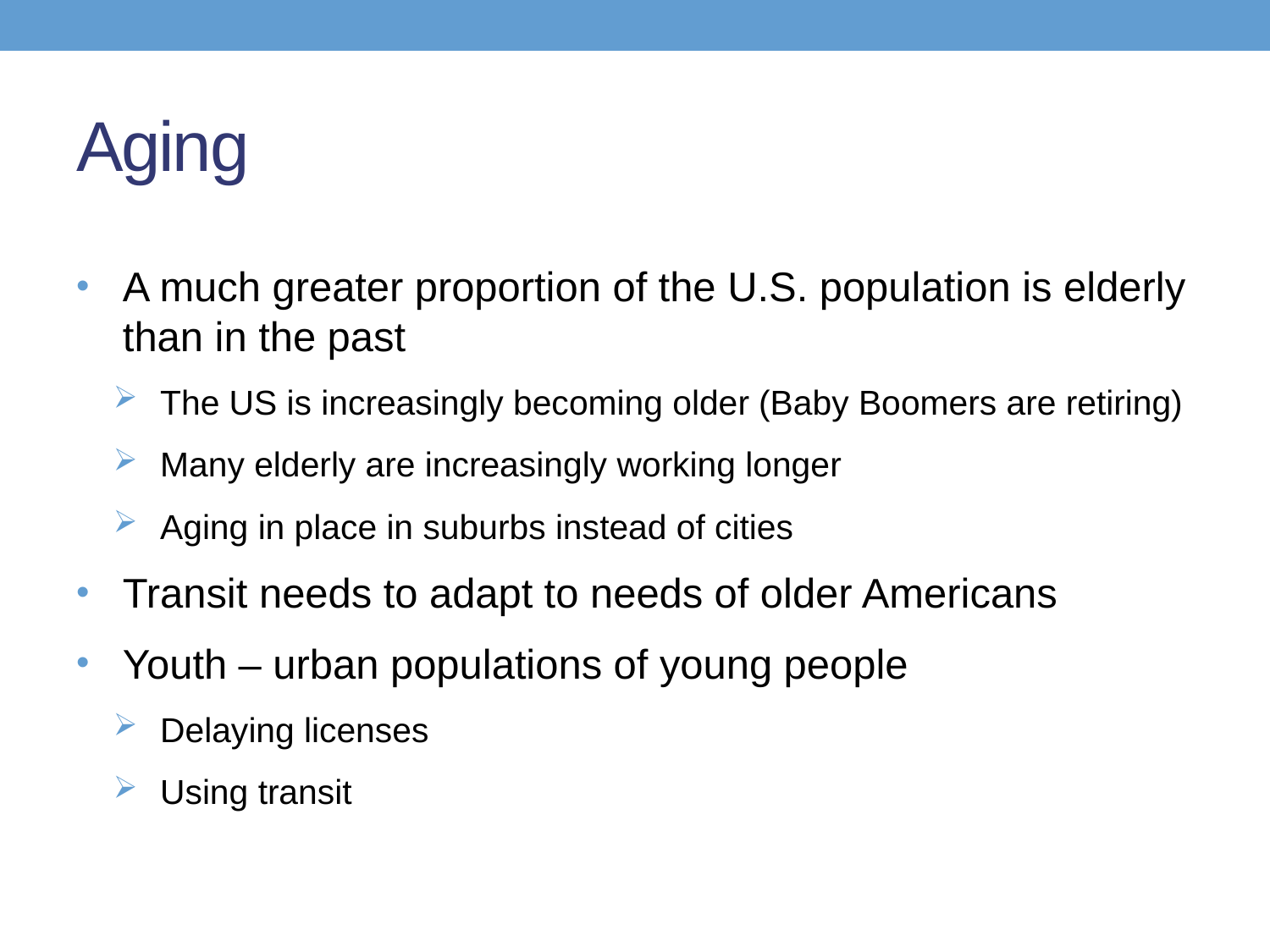

# Aging
A much greater proportion of the U.S. population is elderly than in the past
The US is increasingly becoming older (Baby Boomers are retiring)
Many elderly are increasingly working longer
Aging in place in suburbs instead of cities
Transit needs to adapt to needs of older Americans
Youth – urban populations of young people
Delaying licenses
Using transit